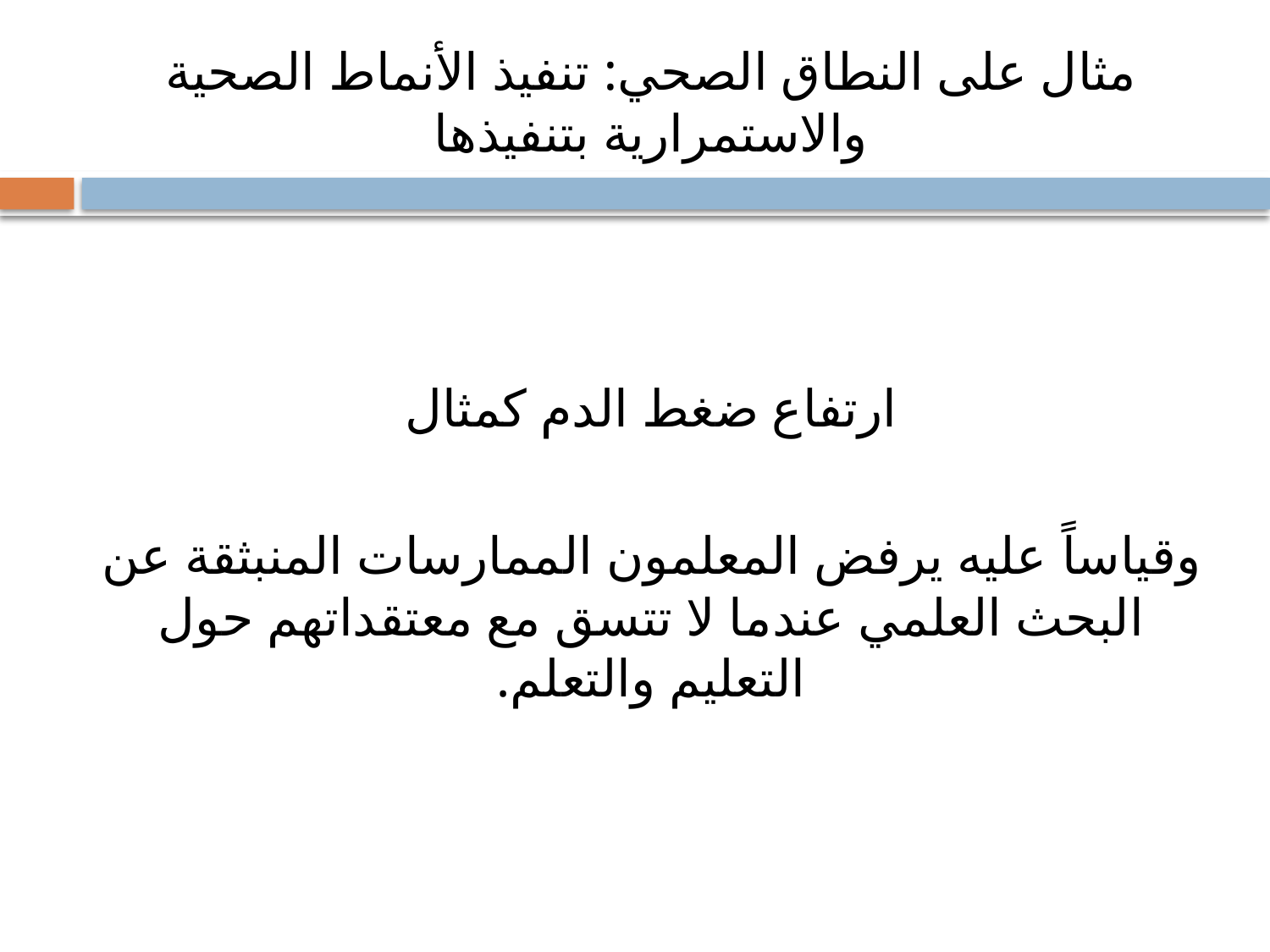

# مثال على النطاق الصحي: تنفيذ الأنماط الصحية والاستمرارية بتنفيذها

ارتفاع ضغط الدم كمثال

وقياساً عليه يرفض المعلمون الممارسات المنبثقة عن البحث العلمي عندما لا تتسق مع معتقداتهم حول التعليم والتعلم.